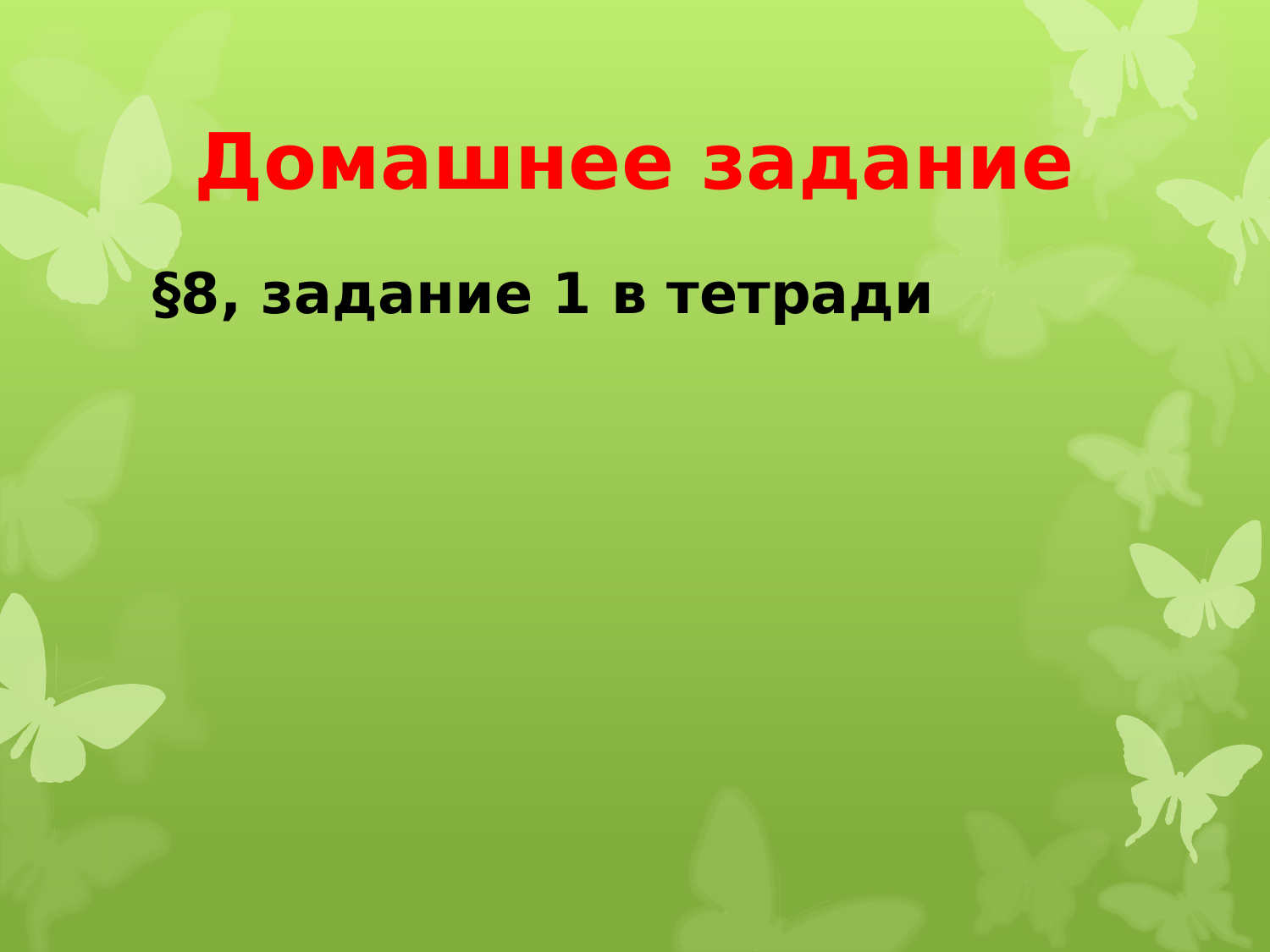

# Домашнее задание
§8, задание 1 в тетради